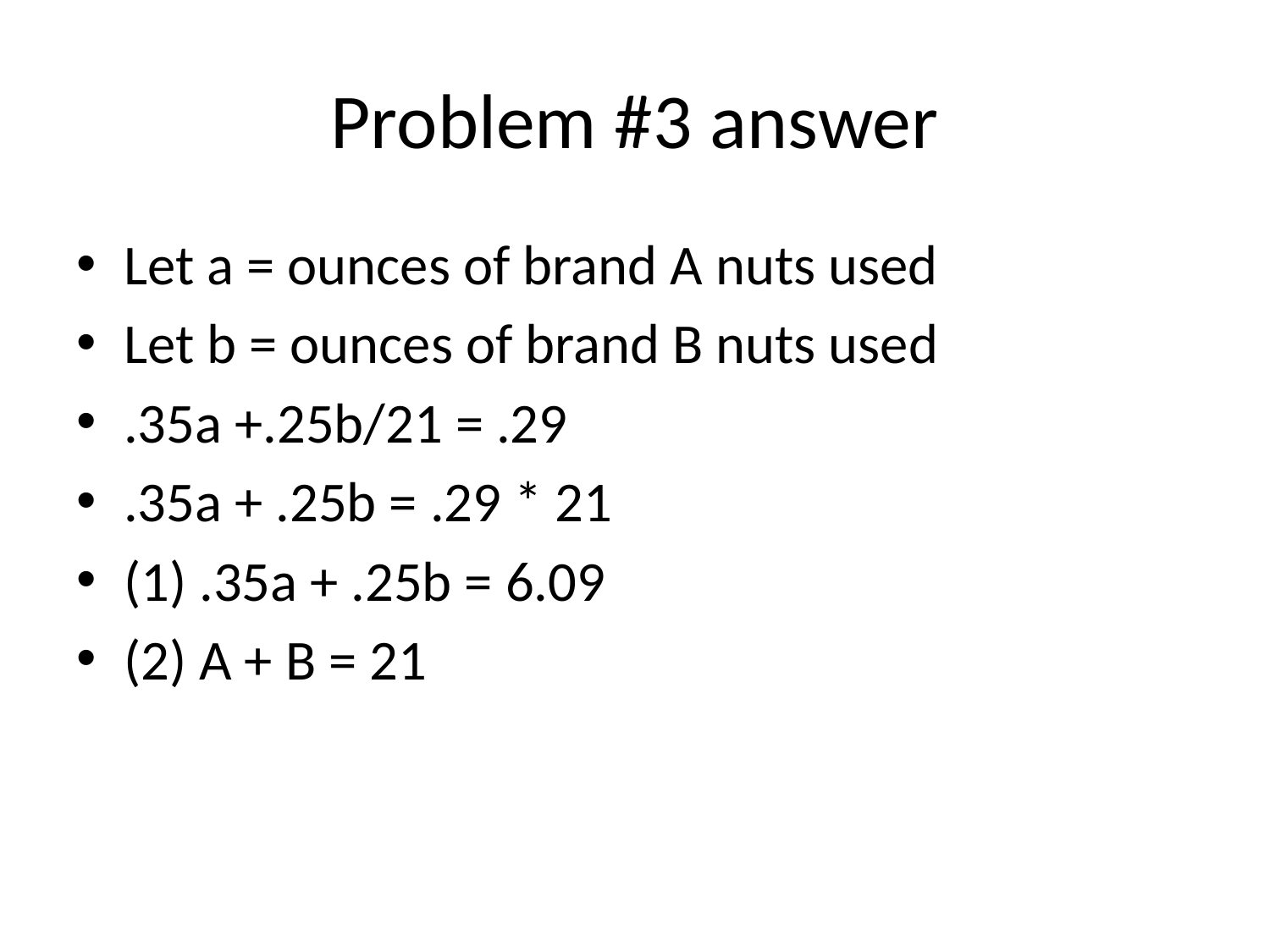

# Problem #3 answer
Let a = ounces of brand A nuts used
Let b = ounces of brand B nuts used
.35a +.25b/21 = .29
.35a + .25b = .29 * 21
(1) .35a + .25b = 6.09
(2) A + B = 21